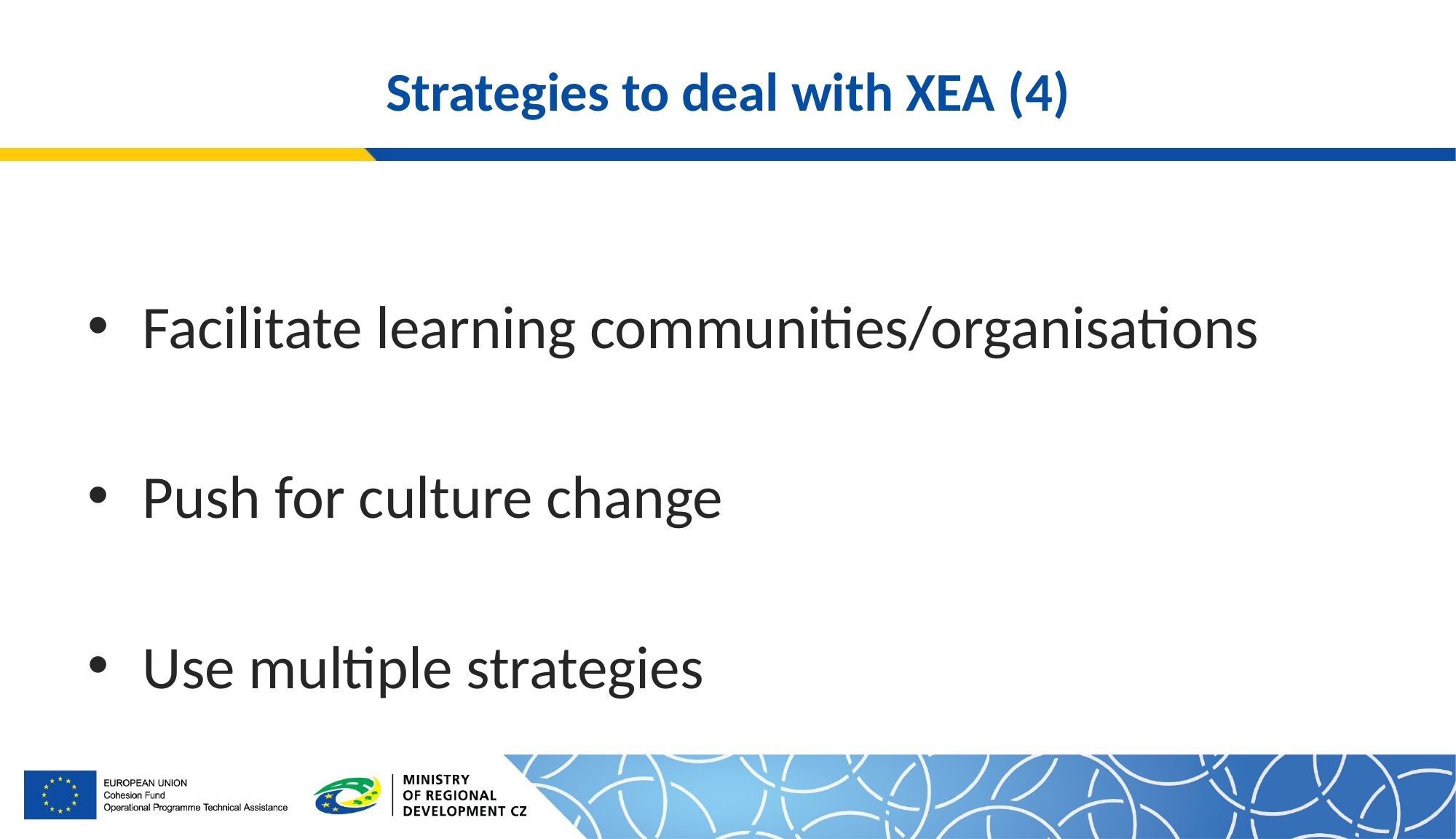

# Strategies to deal with XEA (4)

Facilitate learning communities/organisations

Push for culture change

Use multiple strategies